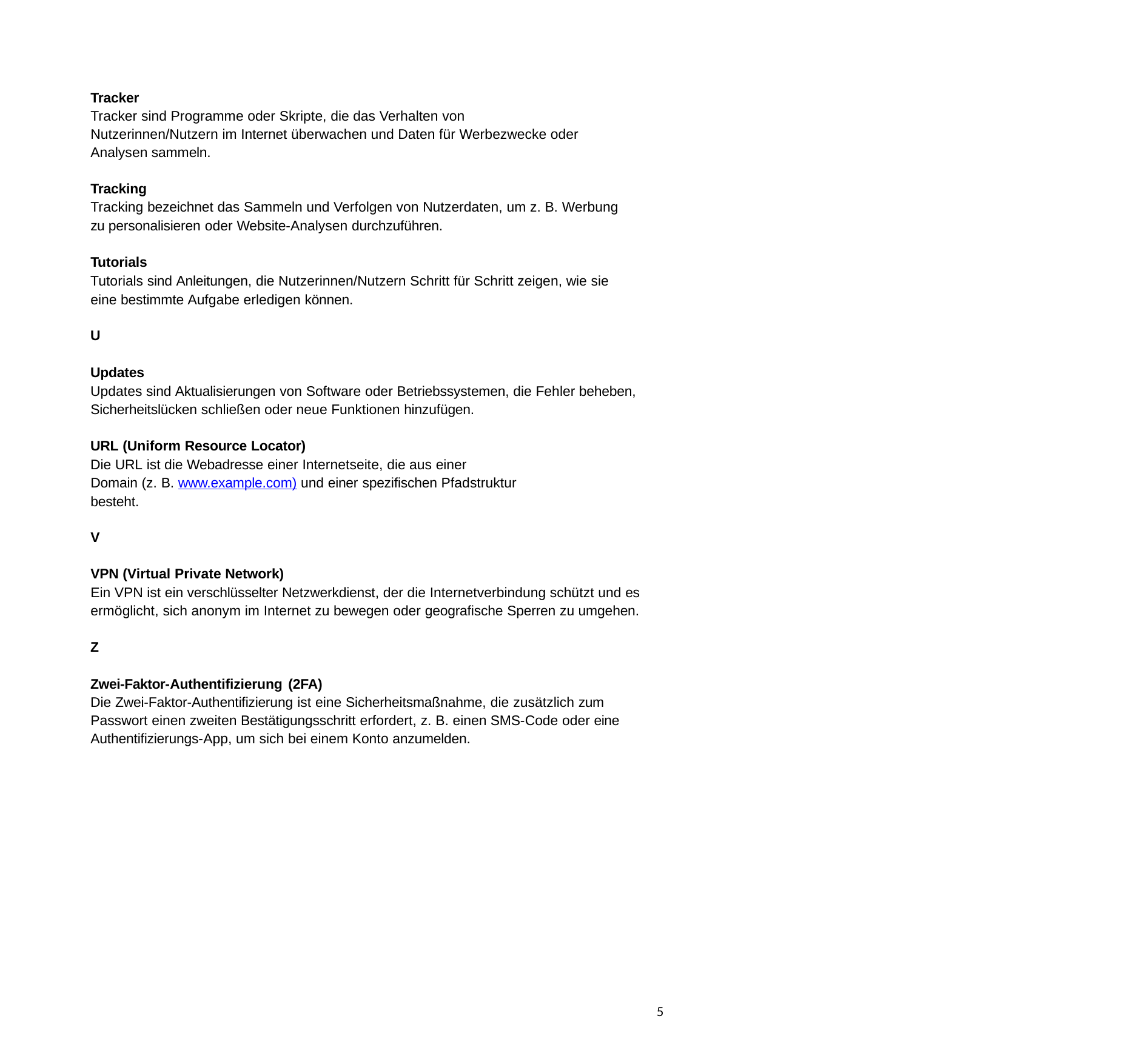

Tracker
Tracker sind Programme oder Skripte, die das Verhalten von Nutzerinnen/Nutzern im Internet überwachen und Daten für Werbezwecke oder Analysen sammeln.

Tracking
Tracking bezeichnet das Sammeln und Verfolgen von Nutzerdaten, um z. B. Werbung zu personalisieren oder Website-Analysen durchzuführen.

Tutorials
Tutorials sind Anleitungen, die Nutzerinnen/Nutzern Schritt für Schritt zeigen, wie sie eine bestimmte Aufgabe erledigen können.

U

Updates
Updates sind Aktualisierungen von Software oder Betriebssystemen, die Fehler beheben, Sicherheitslücken schließen oder neue Funktionen hinzufügen.

URL (Uniform Resource Locator)
Die URL ist die Webadresse einer Internetseite, die aus einer Domain (z. B. www.example.com) und einer spezifischen Pfadstruktur besteht.

V

VPN (Virtual Private Network)
Ein VPN ist ein verschlüsselter Netzwerkdienst, der die Internetverbindung schützt und es ermöglicht, sich anonym im Internet zu bewegen oder geografische Sperren zu umgehen.

Z

Zwei-Faktor-Authentifizierung (2FA)
Die Zwei-Faktor-Authentifizierung ist eine Sicherheitsmaßnahme, die zusätzlich zum Passwort einen zweiten Bestätigungsschritt erfordert, z. B. einen SMS-Code oder eine Authentifizierungs-App, um sich bei einem Konto anzumelden.
5